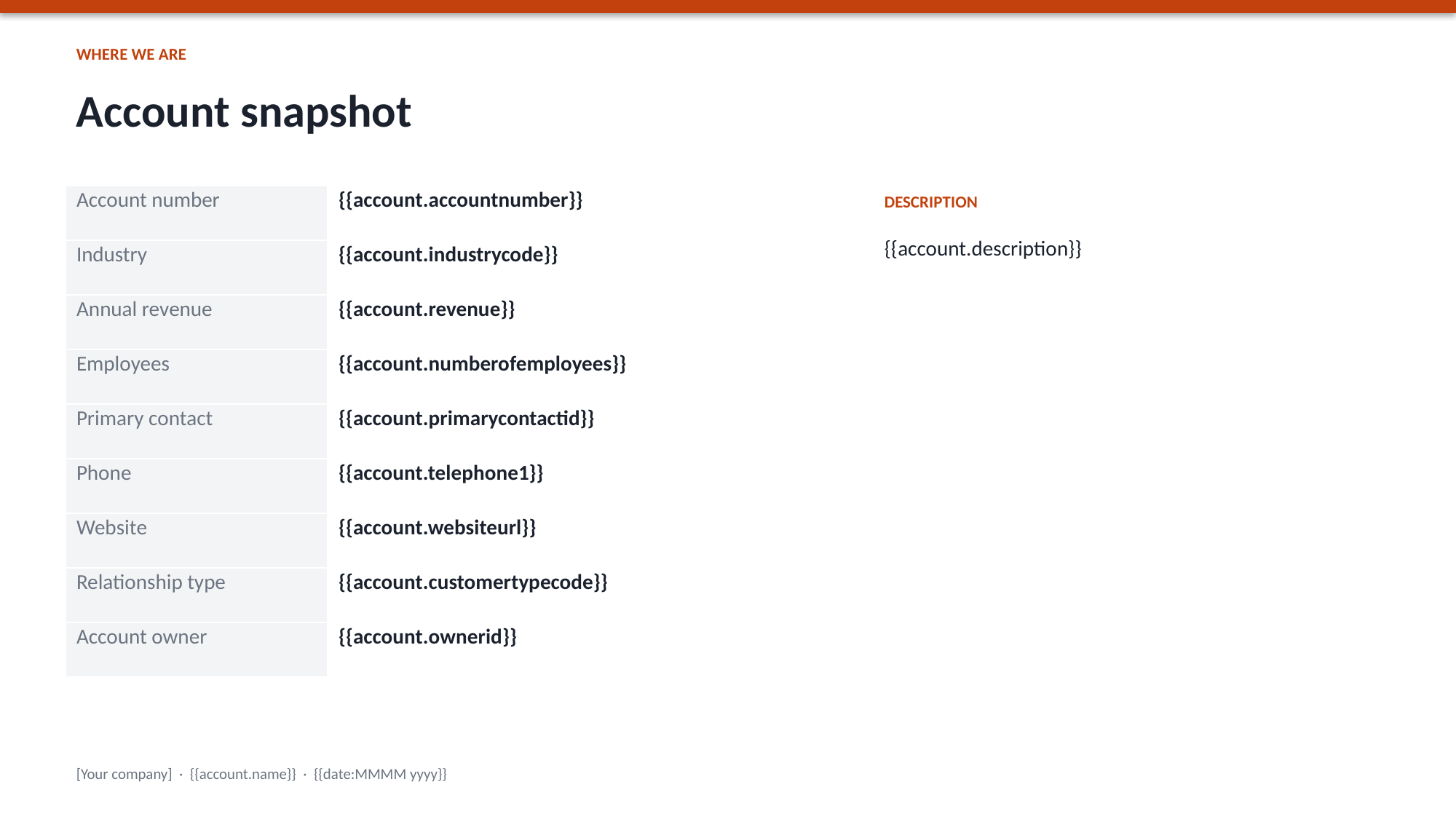

WHERE WE ARE
Account snapshot
| Account number | {{account.accountnumber}} |
| --- | --- |
| Industry | {{account.industrycode}} |
| Annual revenue | {{account.revenue}} |
| Employees | {{account.numberofemployees}} |
| Primary contact | {{account.primarycontactid}} |
| Phone | {{account.telephone1}} |
| Website | {{account.websiteurl}} |
| Relationship type | {{account.customertypecode}} |
| Account owner | {{account.ownerid}} |
DESCRIPTION
{{account.description}}
[Your company]  ·  {{account.name}}  ·  {{date:MMMM yyyy}}